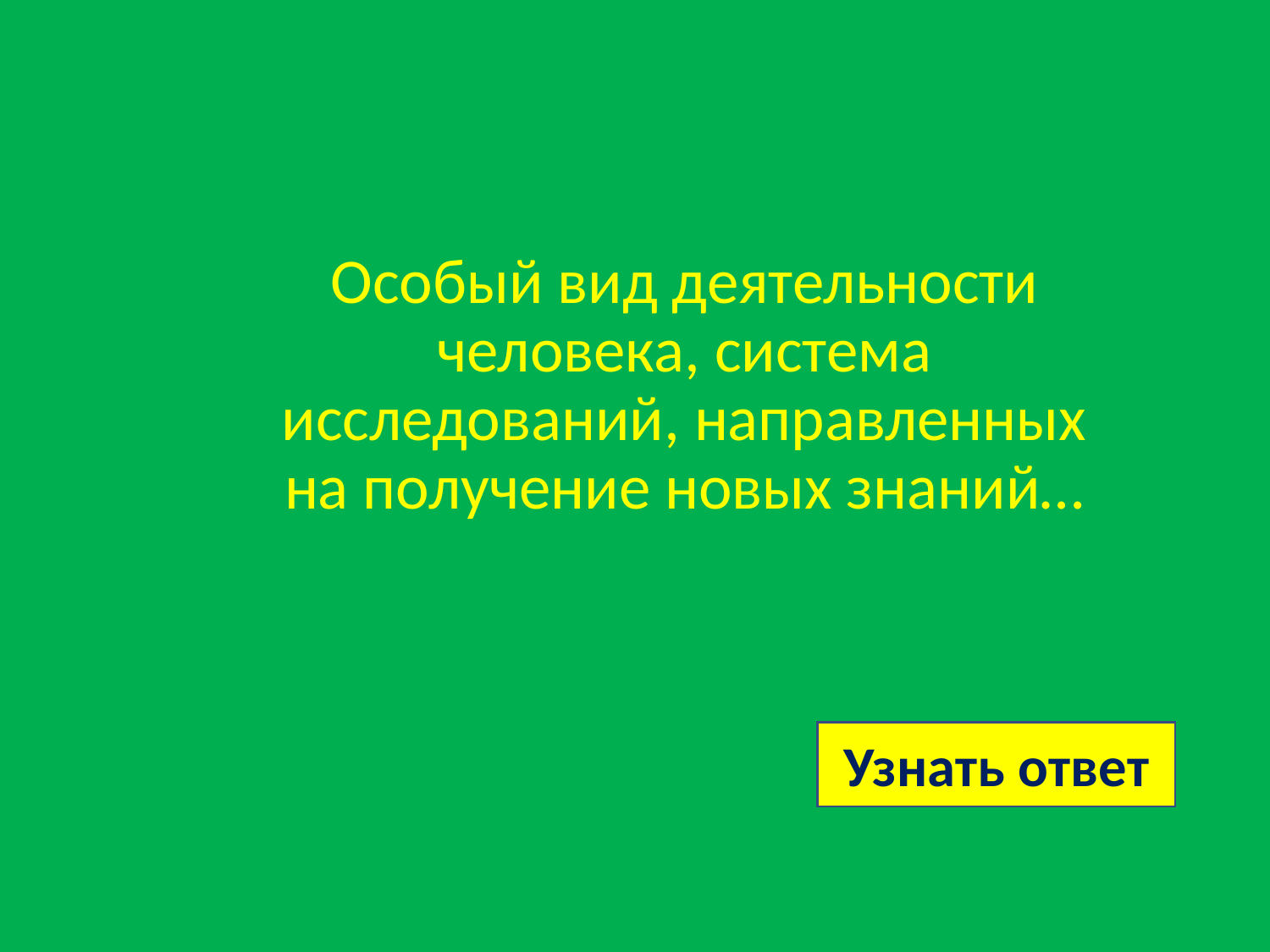

# Особый вид деятельности человека, система исследований, направленных на получение новых знаний…